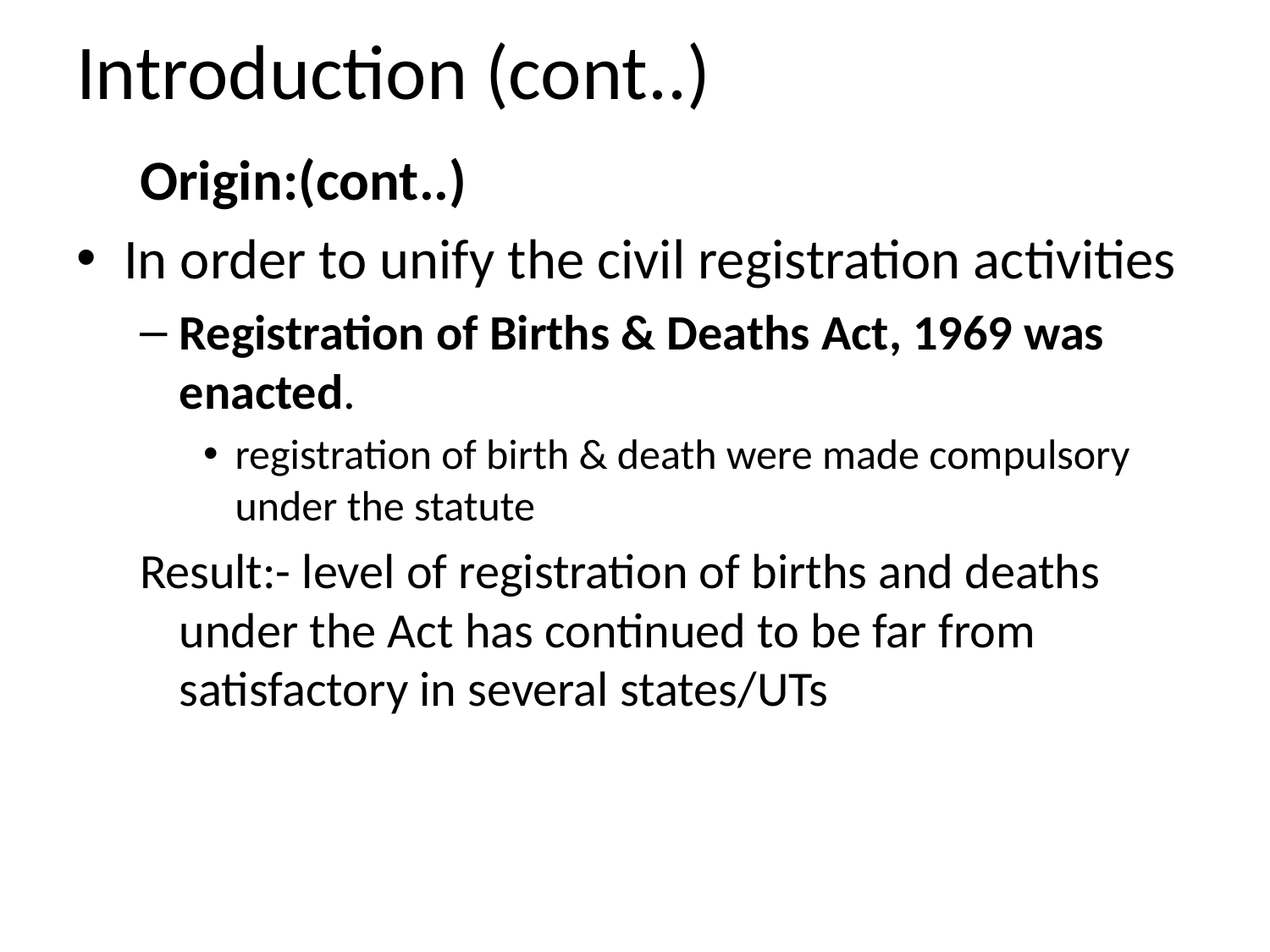

# Introduction (cont..)
     Origin:(cont..)
In order to unify the civil registration activities
Registration of Births & Deaths Act, 1969 was enacted.
registration of birth & death were made compulsory under the statute
Result:- level of registration of births and deaths under the Act has continued to be far from satisfactory in several states/UTs